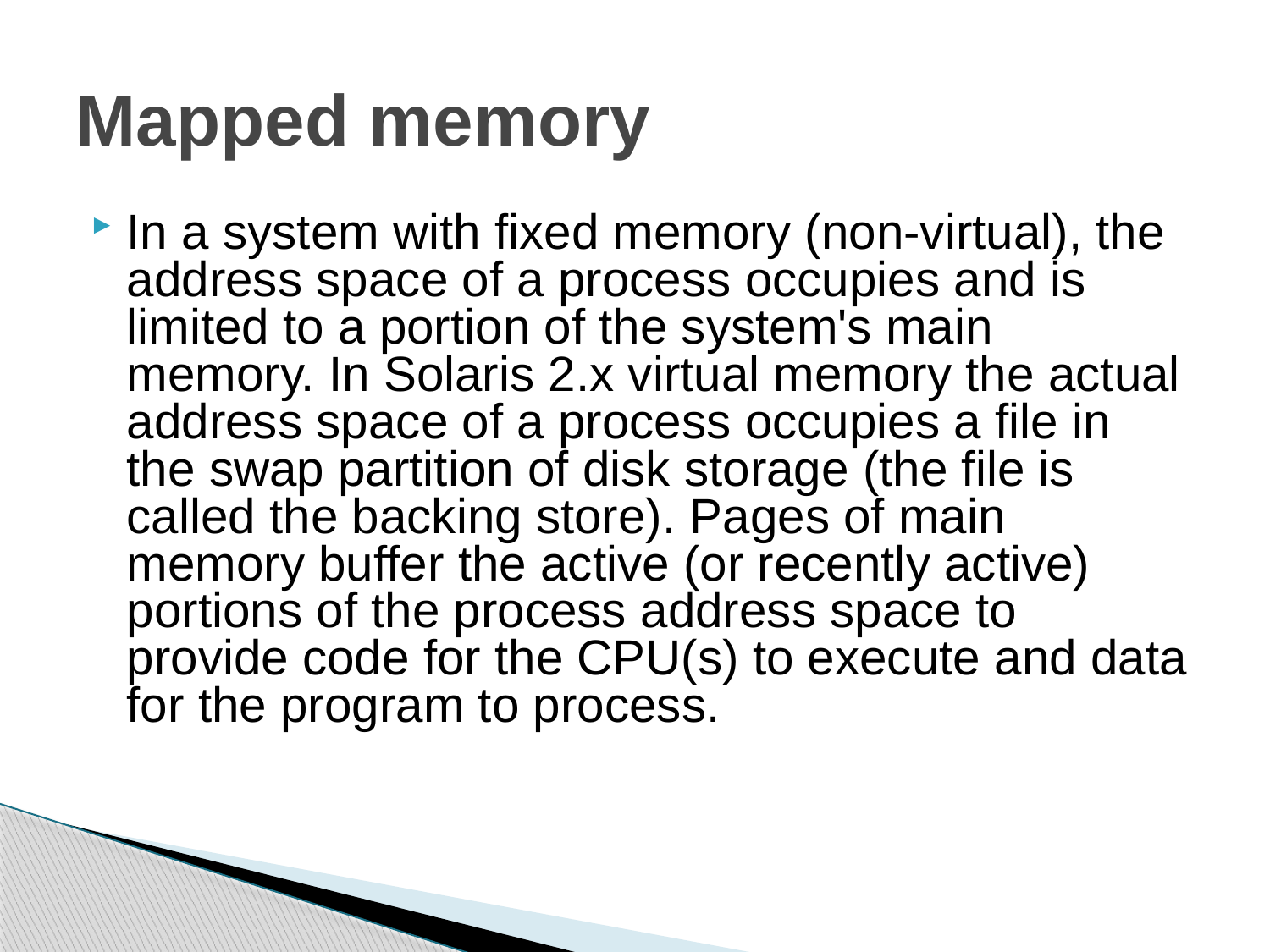

# Mapped memory
In a system with fixed memory (non-virtual), the address space of a process occupies and is limited to a portion of the system's main memory. In Solaris 2.x virtual memory the actual address space of a process occupies a file in the swap partition of disk storage (the file is called the backing store). Pages of main memory buffer the active (or recently active) portions of the process address space to provide code for the CPU(s) to execute and data for the program to process.